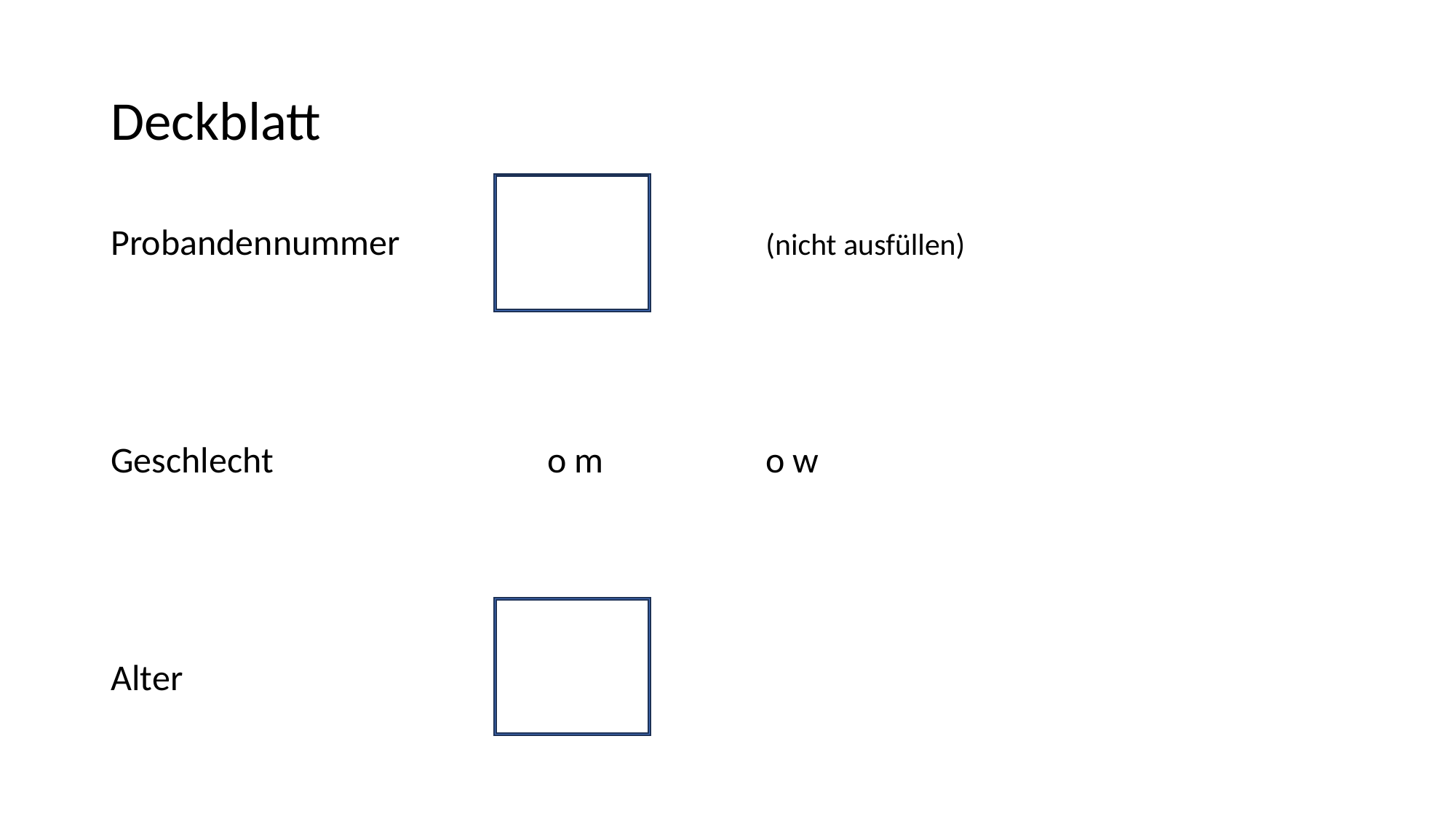

# Deckblatt

Probandennummer				(nicht ausfüllen)

Geschlecht			o m		o w

Alter